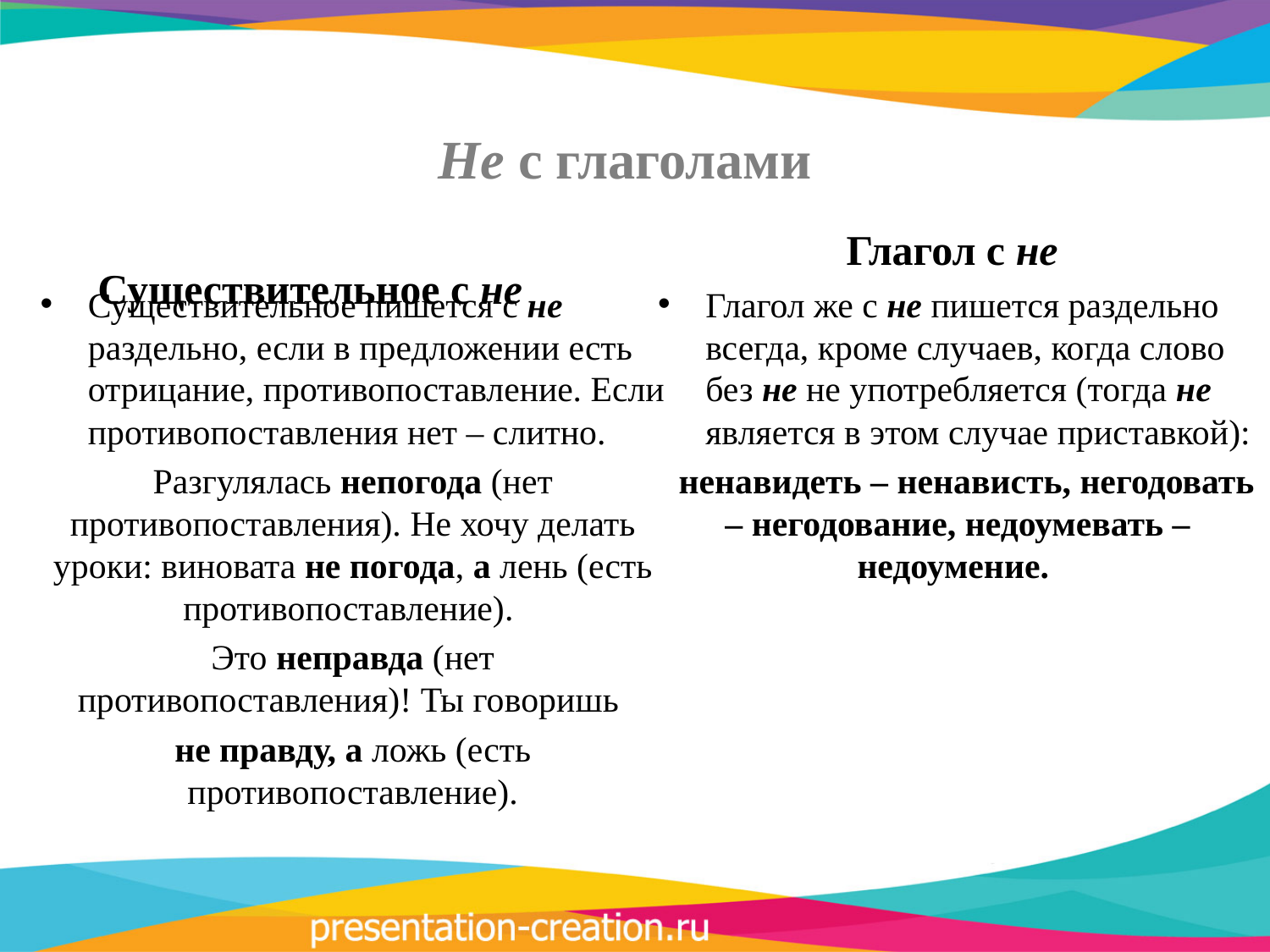

# Не с глаголами
Глагол с не
Существительное с не

Существительное пишется с не раздельно, если в предложении есть отрицание, противопоставление. Если противопоставления нет – слитно.
Разгулялась непогода (нет противопоставления). Не хочу делать уроки: виновата не погода, а лень (есть противопоставление).
Это неправда (нет противопоставления)! Ты говоришь
не правду, а ложь (есть противопоставление).

Глагол же с не пишется раздельно всегда, кроме случаев, когда слово без не не употребляется (тогда не является в этом случае приставкой):
  ненавидеть – ненависть, негодовать – негодование, недоумевать – недоумение.